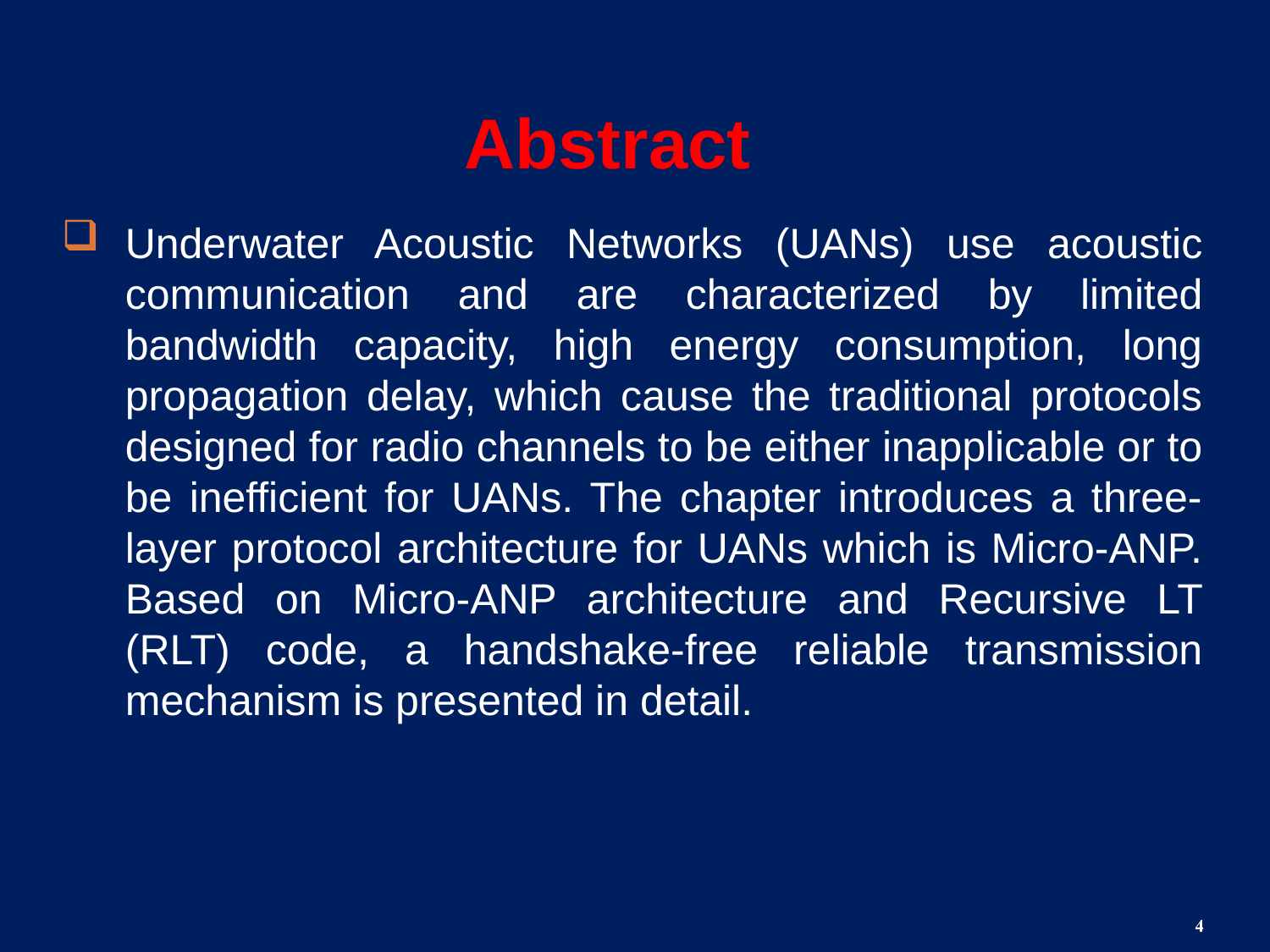

Abstract
Underwater Acoustic Networks (UANs) use acoustic communication and are characterized by limited bandwidth capacity, high energy consumption, long propagation delay, which cause the traditional protocols designed for radio channels to be either inapplicable or to be inefficient for UANs. The chapter introduces a three-layer protocol architecture for UANs which is Micro-ANP. Based on Micro-ANP architecture and Recursive LT (RLT) code, a handshake-free reliable transmission mechanism is presented in detail.